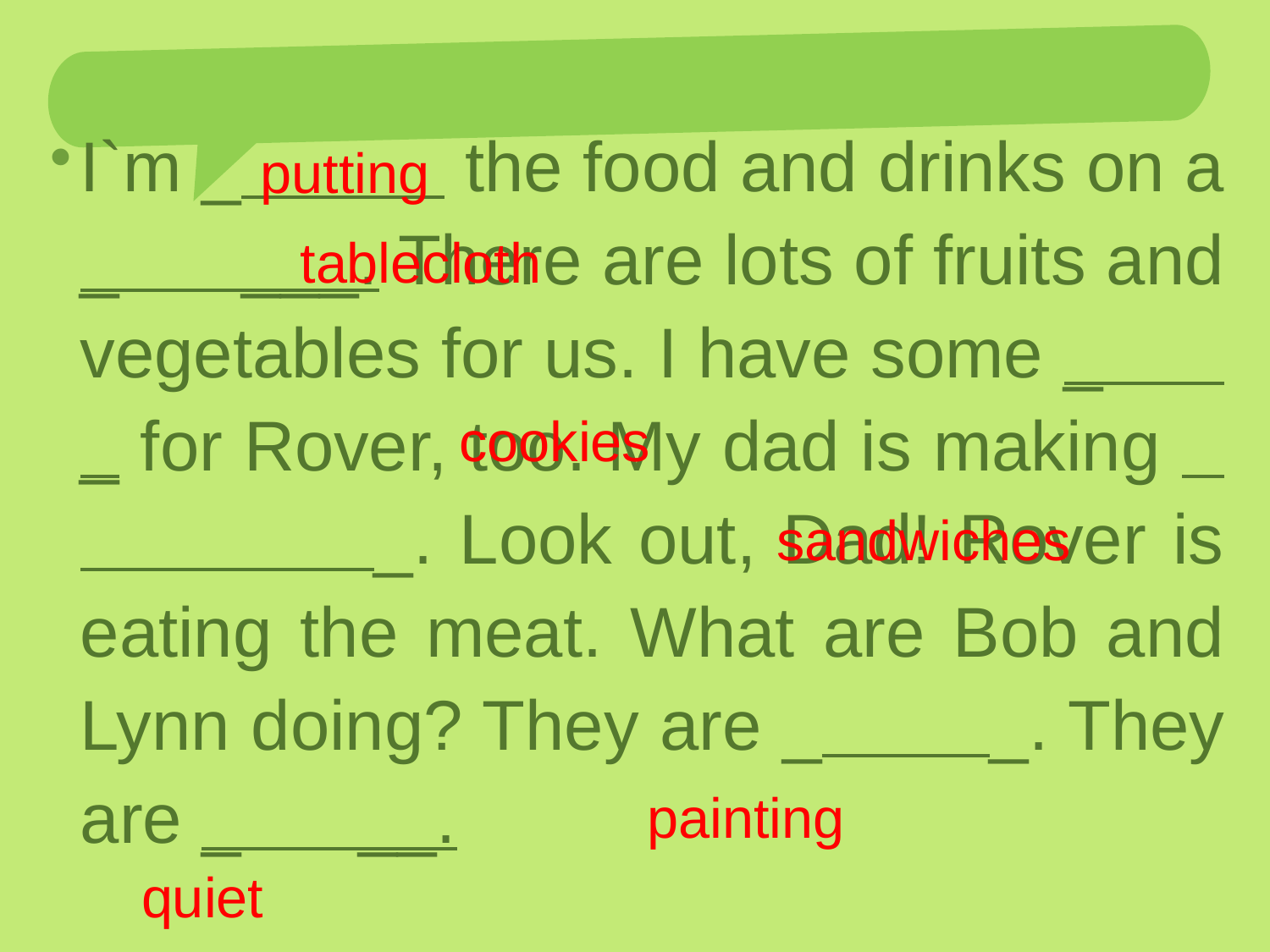

I`m _           the food and drinks on a _      ___. There are lots of fruits and vegetables for us. I have some _       _ for Rover, too. My dad is making               _. Look out, Dad! Rover is eating the meat. What are Bob and Lynn doing? They are _        _. They are _      __.
putting
tablecloth
cookies
sandwiches
painting
quiet